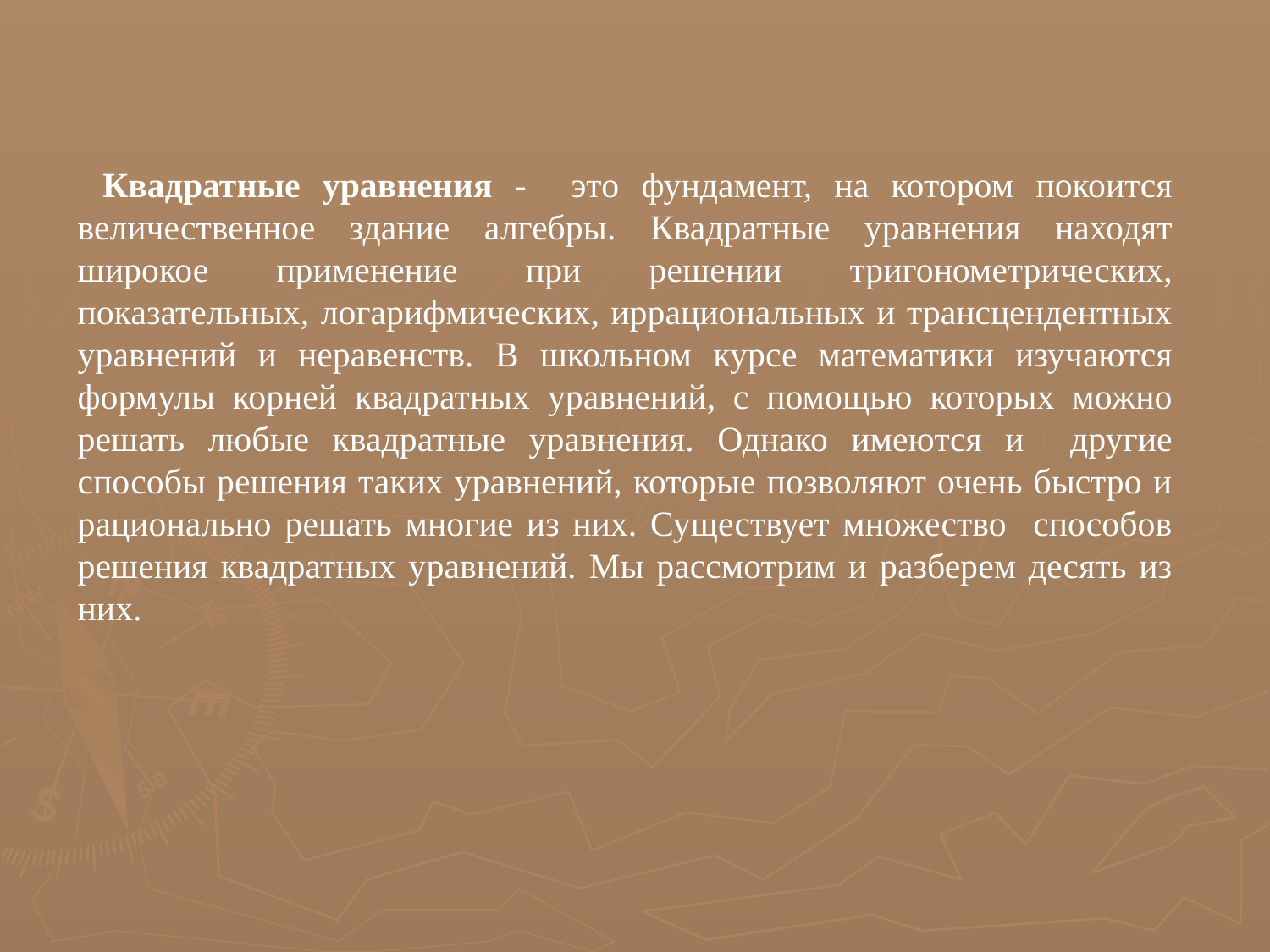

Квадратные уравнения -  это фундамент, на котором покоится величественное здание алгебры. Квадратные уравнения находят широкое применение при решении тригонометрических, показательных, логарифмических, иррациональных и трансцендентных уравнений и неравенств. В школьном курсе математики изучаются формулы корней квадратных уравнений, с помощью которых можно решать любые квадратные уравнения. Однако имеются и  другие способы решения таких уравнений, которые позволяют очень быстро и рационально решать многие из них. Существует множество  способов решения квадратных уравнений. Мы рассмотрим и разберем десять из них.